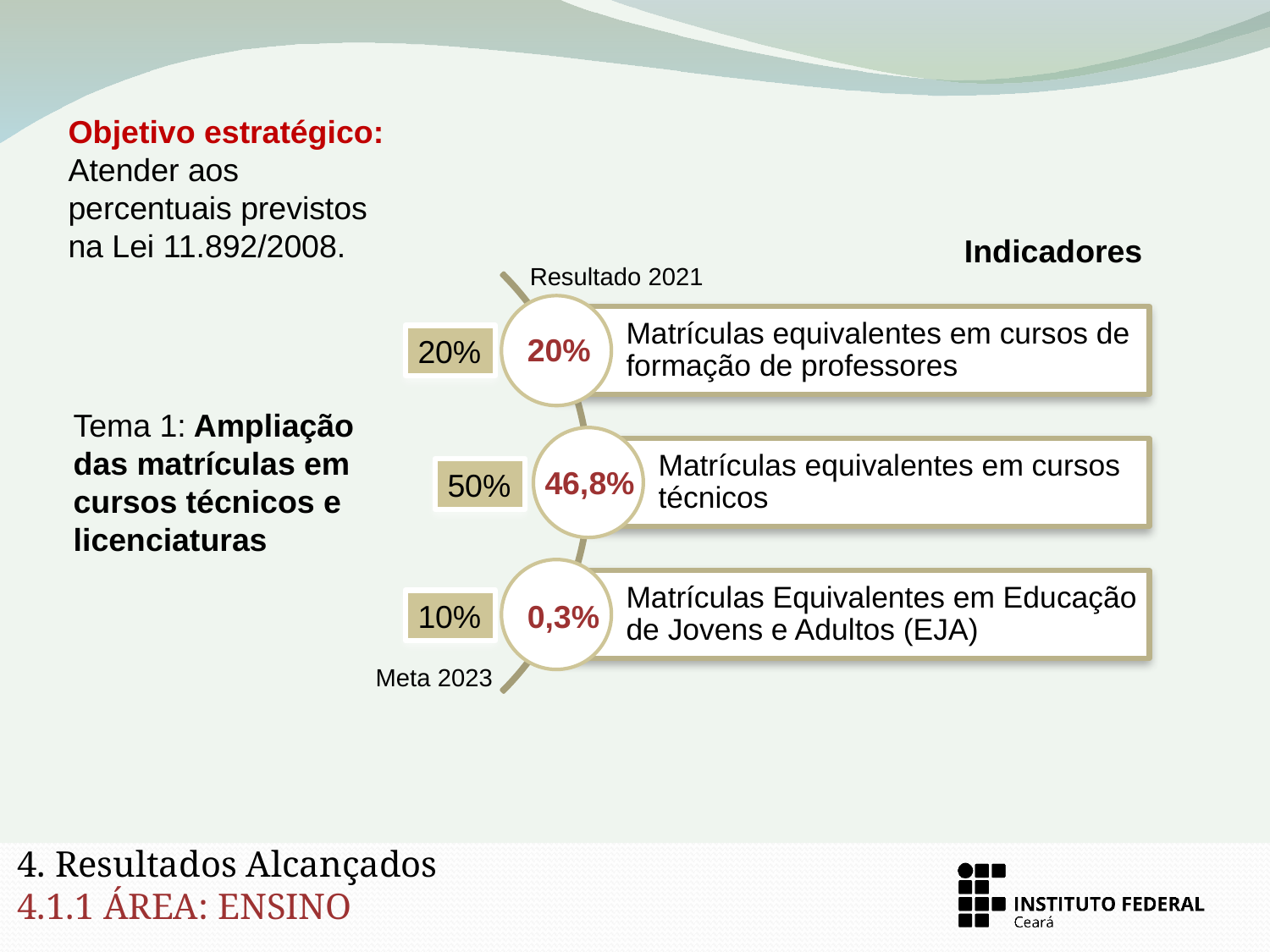

Objetivo estratégico: Atender aos percentuais previstos na Lei 11.892/2008.

Indicadores
Resultado 2021
Matrículas equivalentes em cursos de formação de professores
Matrículas equivalentes em cursos técnicos
Matrículas Equivalentes em Educação de Jovens e Adultos (EJA)
20%
20%
Tema 1: Ampliação das matrículas em cursos técnicos e licenciaturas
46,8%
50%
10%
0,3%
Meta 2023
4. Resultados Alcançados
4.1.1 ÁREA: ENSINO